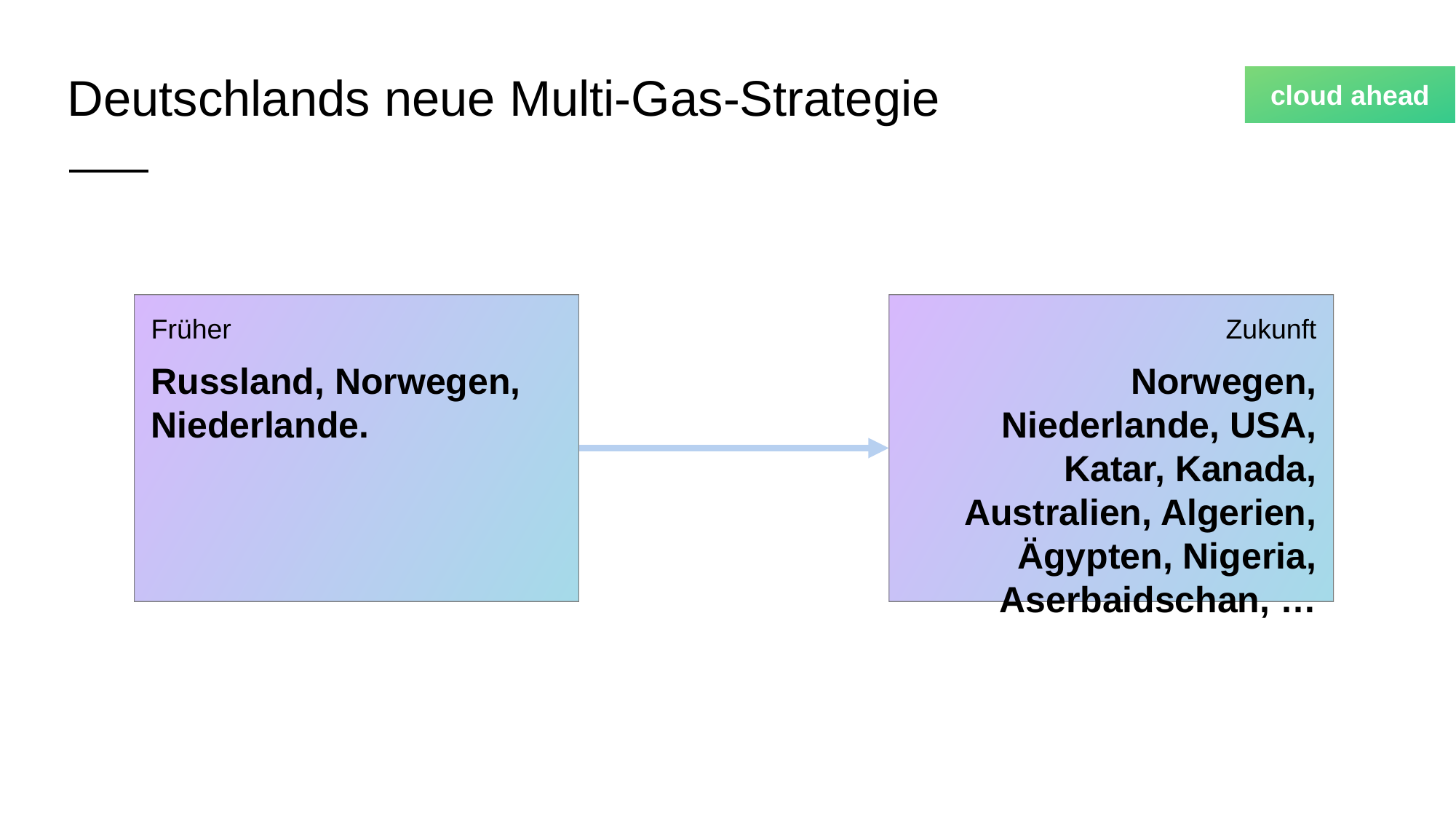

# Deutschlands neue Multi-Gas-Strategie
Früher
Russland, Norwegen, Niederlande.
Zukunft
Norwegen, Niederlande, USA, Katar, Kanada, Australien, Algerien, Ägypten, Nigeria, Aserbaidschan, …